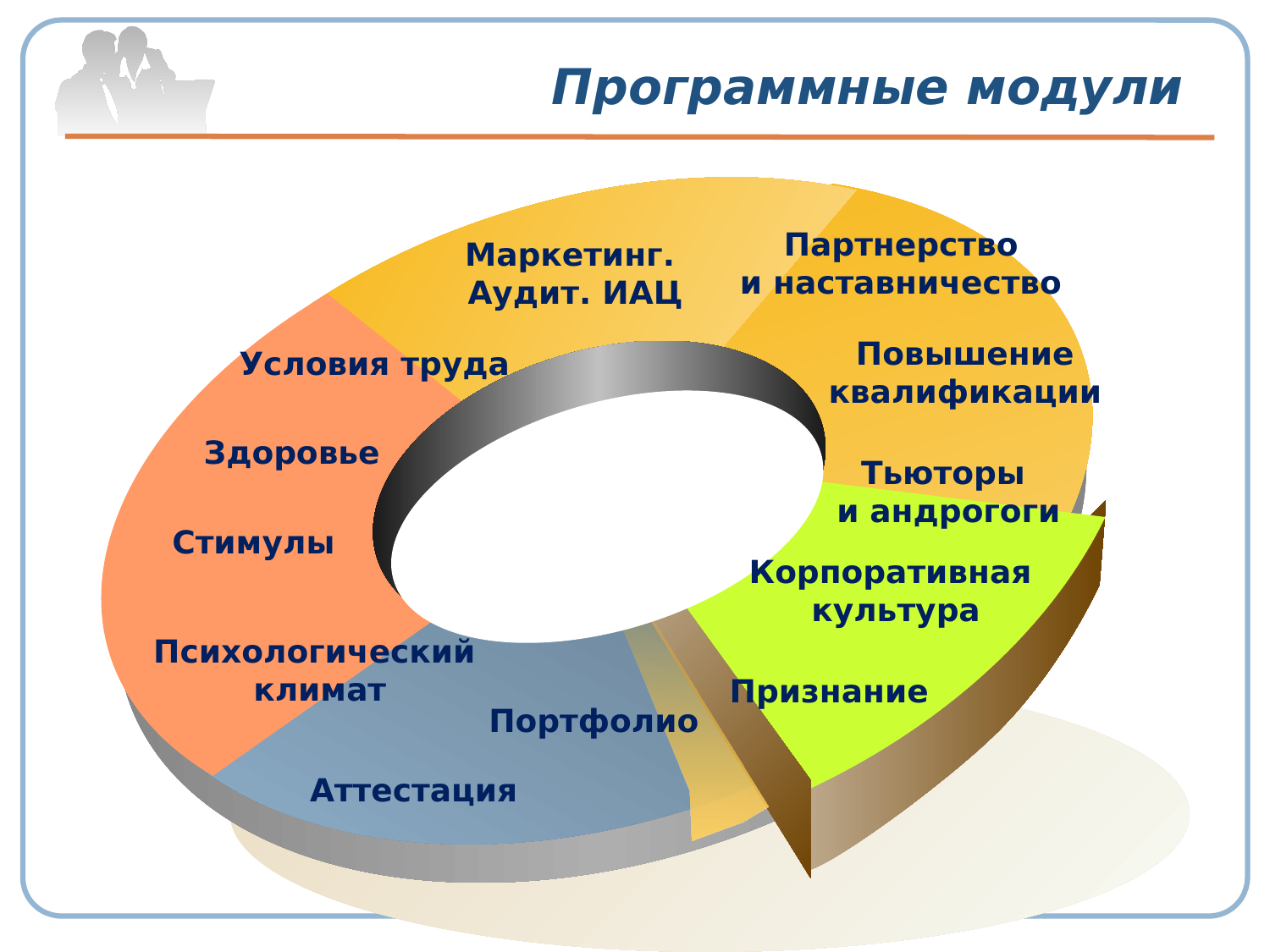

# Программные модули

Повышение
квалификации
Условия труда

Здоровье

Стимулы

Психологический
климат
Признание

Партнерство
и наставничество
Маркетинг.
 Аудит. ИАЦ
Тьюторы
и андрогоги
Корпоративная
культура
Портфолио
Аттестация